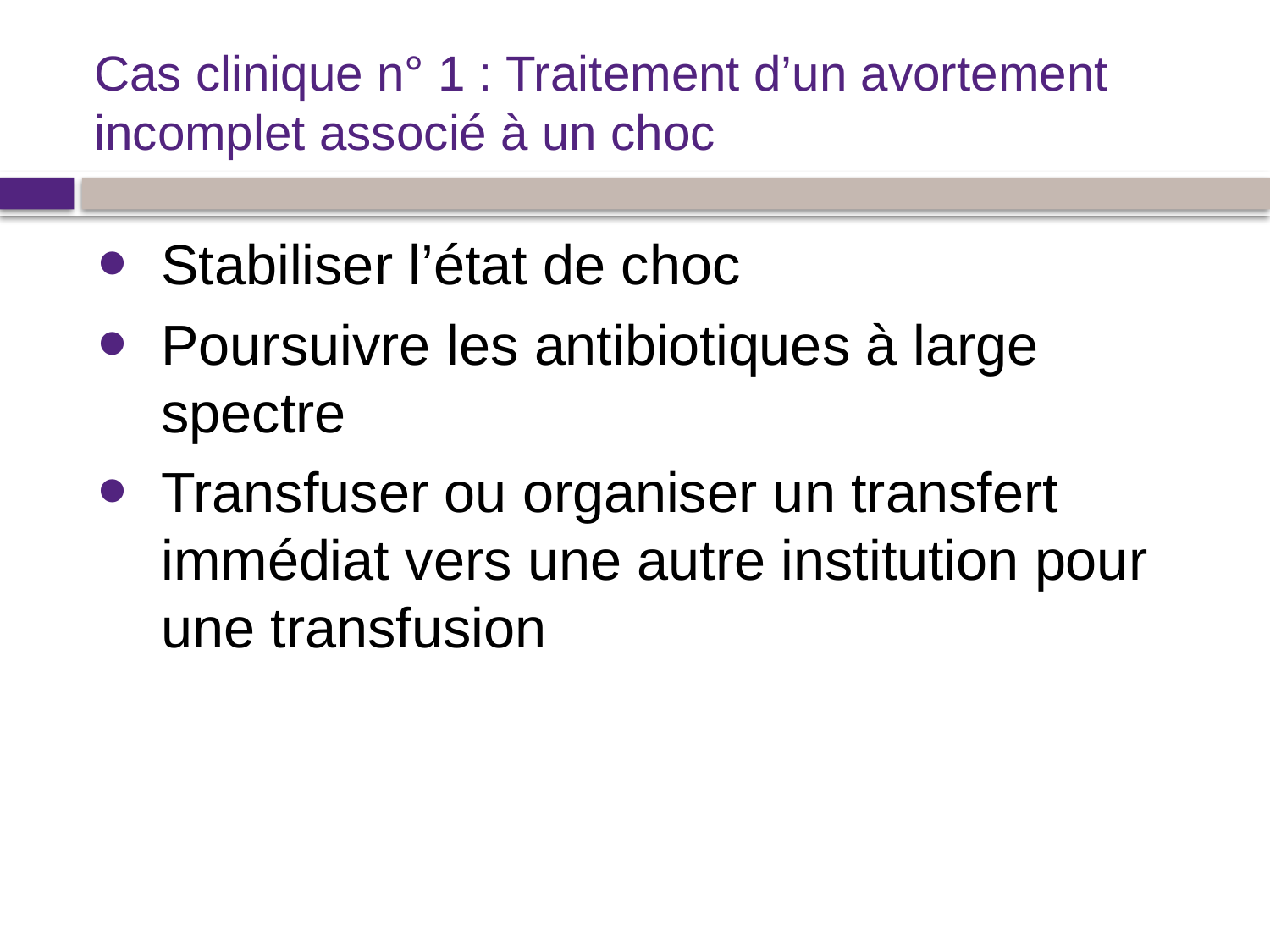

# Cas clinique n° 1 : Traitement d’un avortement incomplet associé à un choc
Stabiliser l’état de choc
Poursuivre les antibiotiques à large spectre
Transfuser ou organiser un transfert immédiat vers une autre institution pour une transfusion